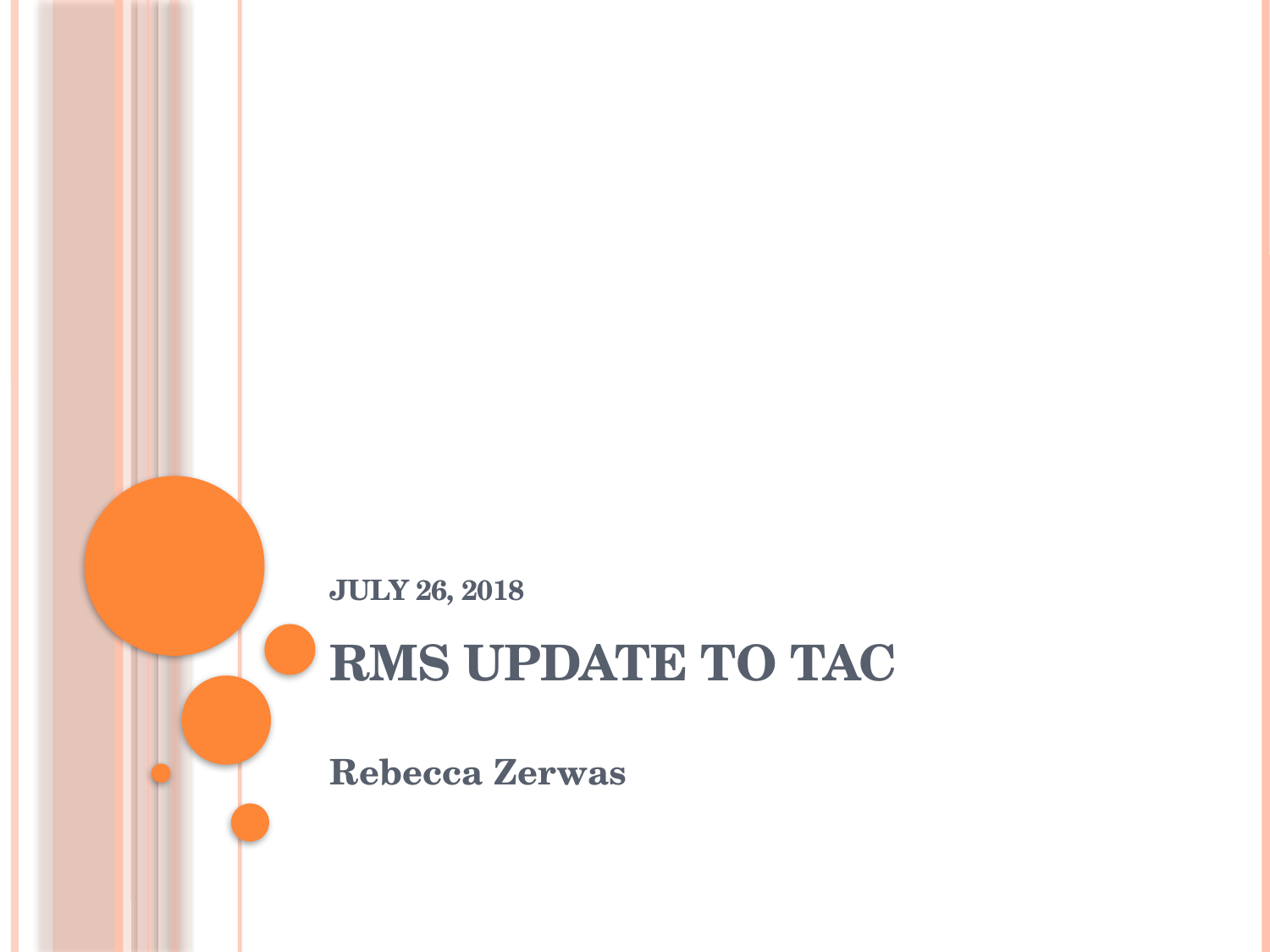

# July 26, 2018 RMS Update to TAC

Rebecca Zerwas